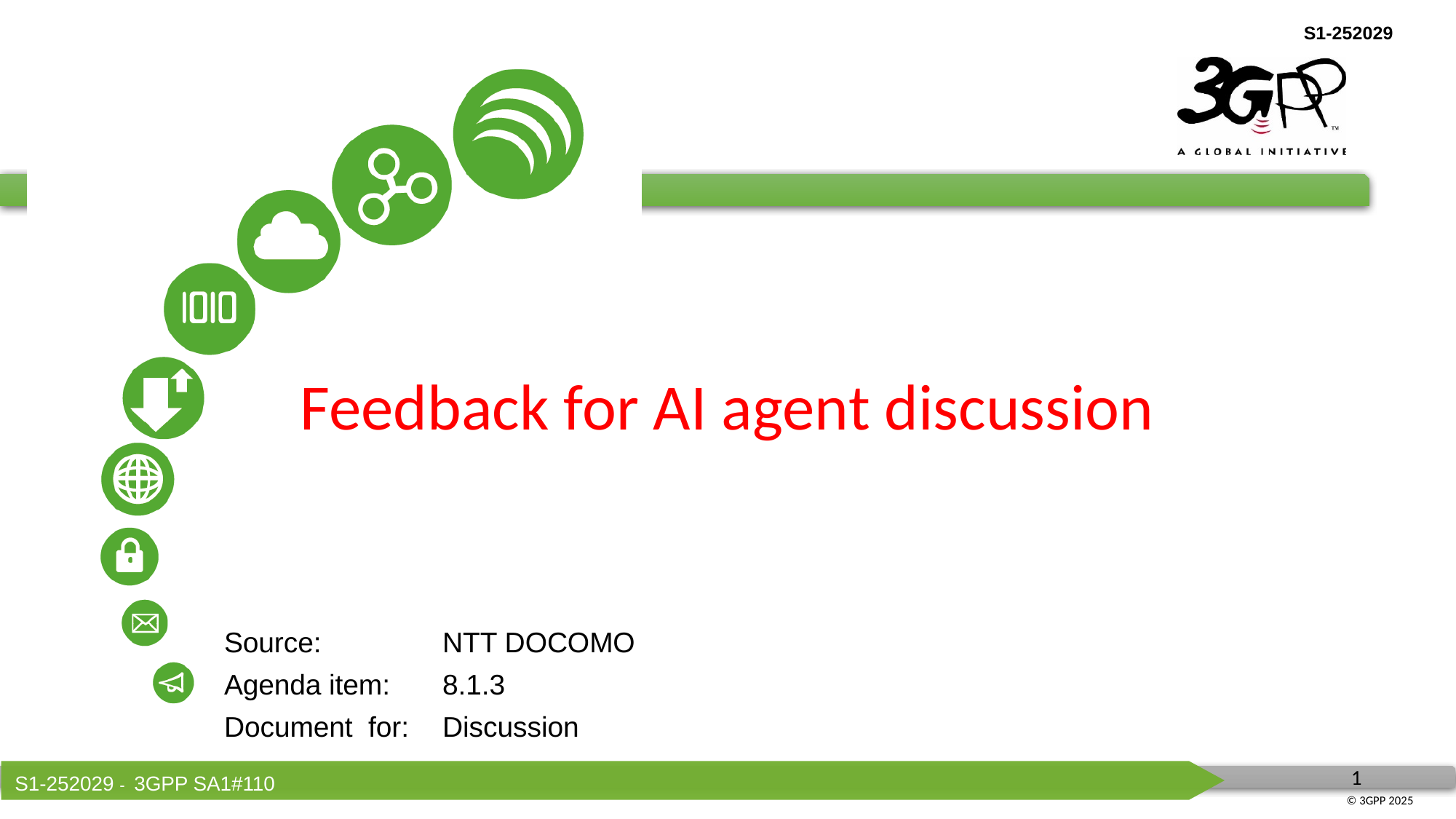

Feedback for AI agent discussion
Source: 		NTT DOCOMO
Agenda item:	8.1.3
Document  for:	Discussion
S1-252029 -  3GPP SA1#110